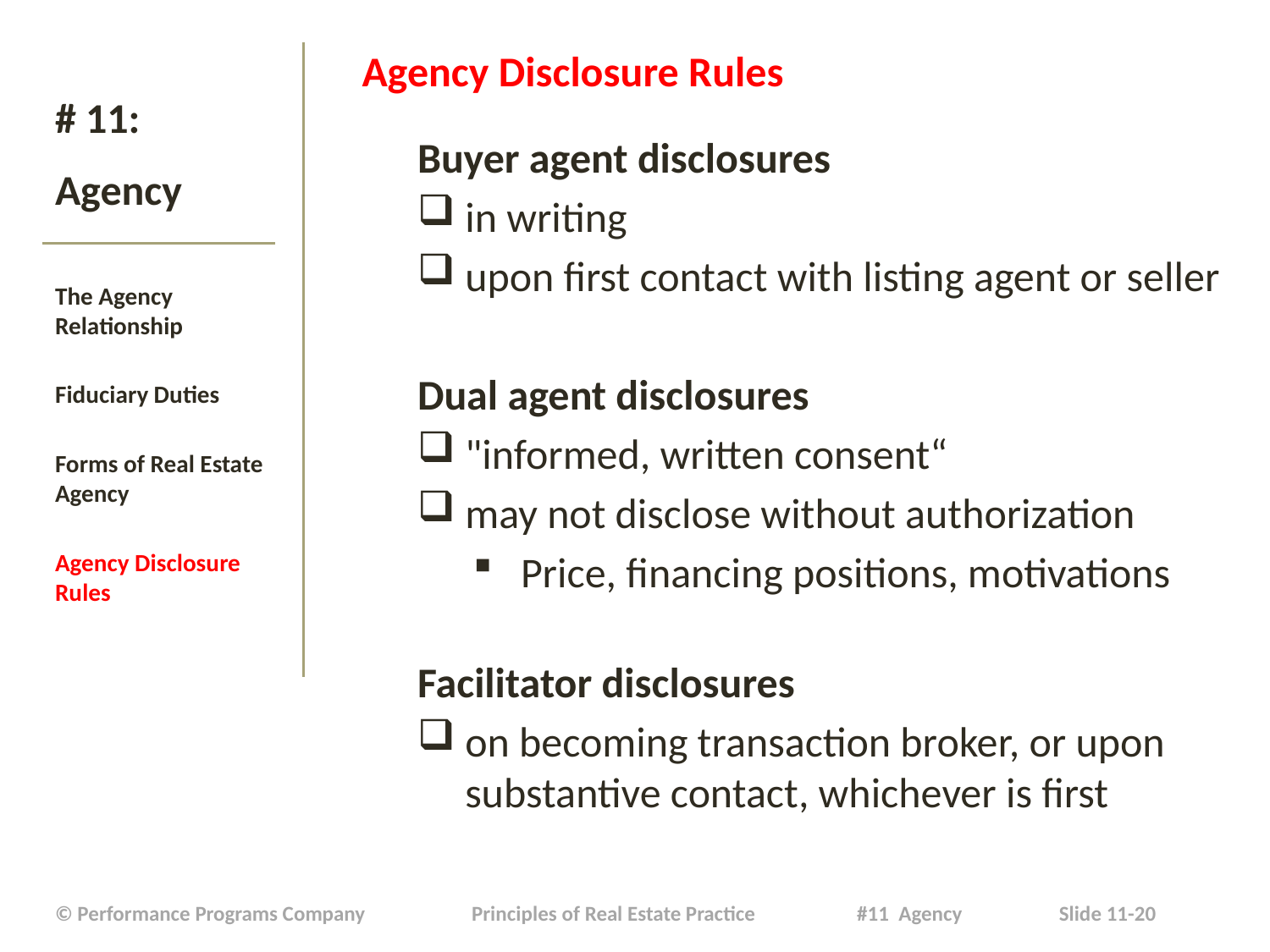

Agency Disclosure Rules

Buyer agent disclosures
in writing
upon first contact with listing agent or seller

Dual agent disclosures
"informed, written consent“
may not disclose without authorization
Price, financing positions, motivations
Facilitator disclosures
on becoming transaction broker, or upon substantive contact, whichever is first

# # 11: Agency

The Agency Relationship

Fiduciary Duties

Forms of Real Estate Agency

Agency Disclosure Rules

| © Performance Programs Company Principles of Real Estate Practice #11 Agency Slide 11-20 |
| --- |